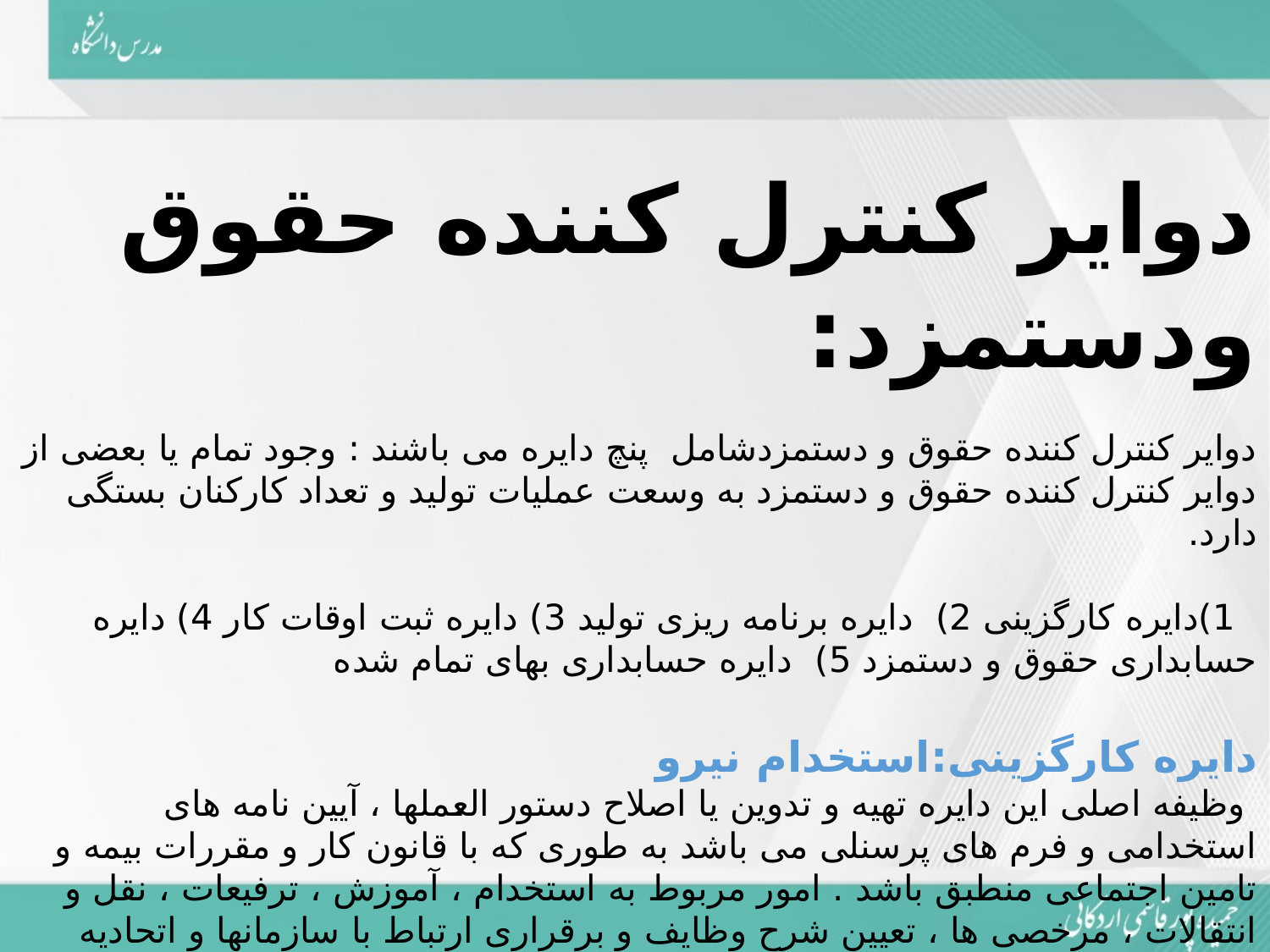

دوایر کنترل کننده حقوق ودستمزد:

دوایر کنترل کننده حقوق و دستمزدشامل  پنچ دایره می باشند : وجود تمام یا بعضی از دوایر کنترل کننده حقوق و دستمزد به وسعت عملیات تولید و تعداد کارکنان بستگی دارد.

  1)دایره کارگزینی 2)  دایره برنامه ریزی تولید 3) دایره ثبت اوقات کار 4) دایره حسابداری حقوق و دستمزد 5)  دایره حسابداری بهای تمام شده

دایره کارگزینی:استخدام نیرو
 وظیفه اصلی این دایره تهیه و تدوین یا اصلاح دستور العملها ، آیین نامه های استخدامی و فرم های پرسنلی می باشد به طوری که با قانون کار و مقررات بیمه و تامین اجتماعی منطبق باشد . امور مربوط به استخدام ، آموزش ، ترفیعات ، نقل و انتقالات ، مرخصی ها ، تعیین شرح وظایف و برقراری ارتباط با سازمانها و اتحادیه های کارگری از وظایف دیگر دایره کارگزینی می باشد.